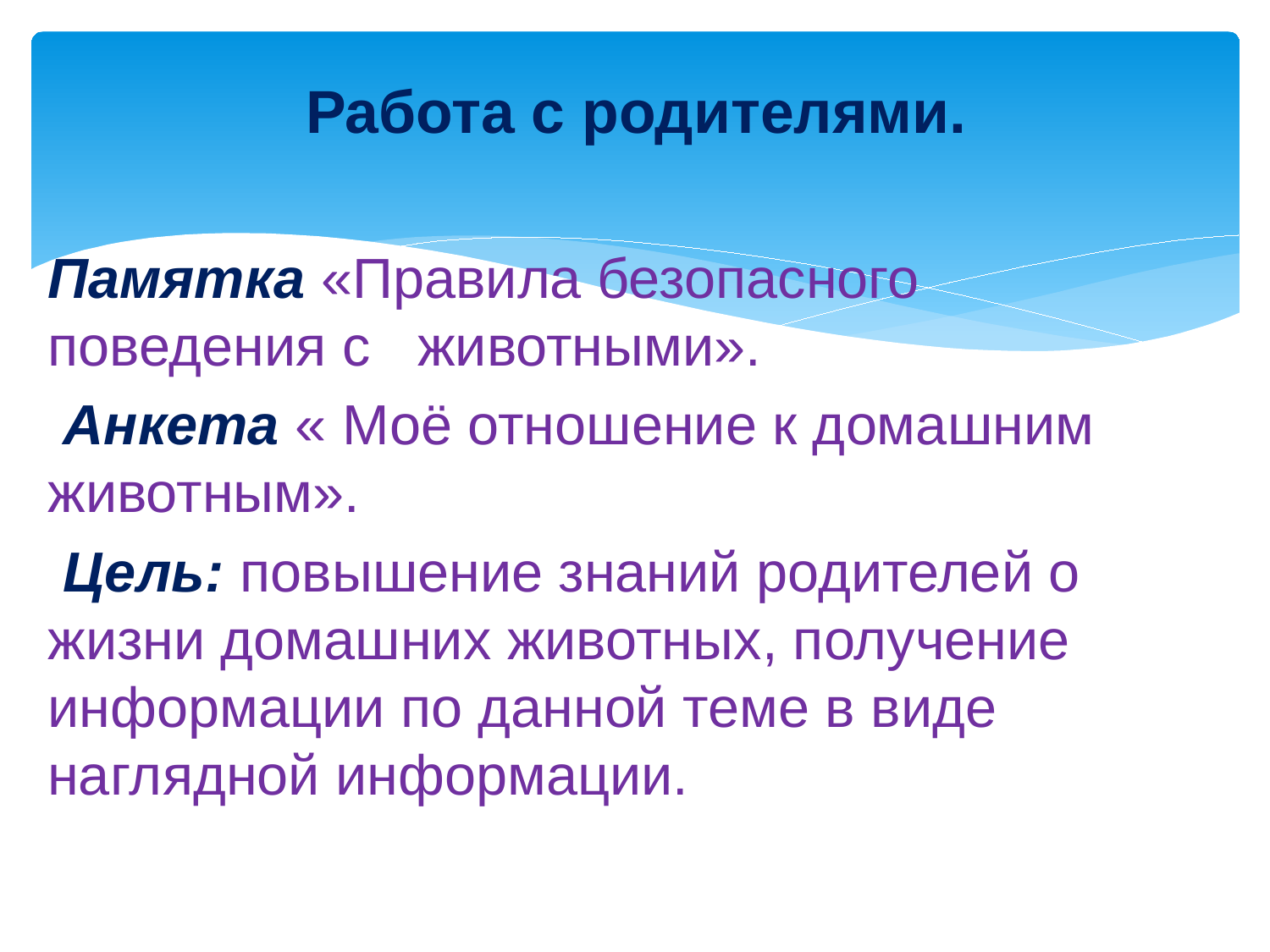

# Работа с родителями.

Памятка «Правила безопасного  поведения с   животными».
 Анкета « Моё отношение к домашним животным».
 Цель: повышение знаний родителей о жизни домашних животных, получение информации по данной теме в виде наглядной информации.